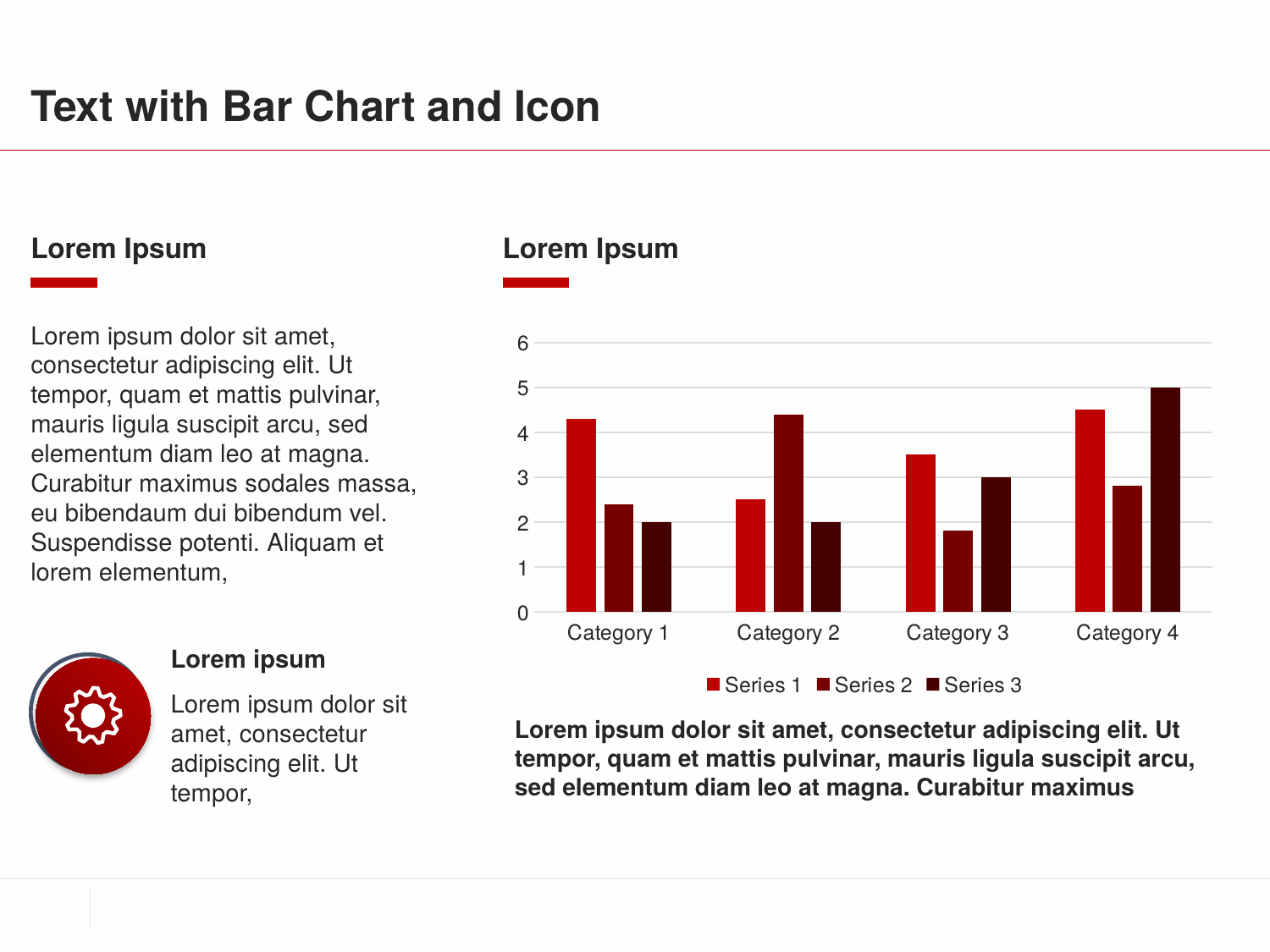

# Text with Bar Chart and Icon
Lorem Ipsum
Lorem Ipsum
Lorem ipsum dolor sit amet, consectetur adipiscing elit. Ut tempor, quam et mattis pulvinar, mauris ligula suscipit arcu, sed elementum diam leo at magna. Curabitur maximus sodales massa, eu bibendaum dui bibendum vel. Suspendisse potenti. Aliquam et lorem elementum,

### Chart

| Category | Series 1 | Series 2 | Series 3 |
|---|---|---|---|
| Category 1 | 4.3 | 2.4 | 2.0 |
| Category 2 | 2.5 | 4.4 | 2.0 |
| Category 3 | 3.5 | 1.8 | 3.0 |
| Category 4 | 4.5 | 2.8 | 5.0 |
Lorem ipsum

Lorem ipsum dolor sit amet, consectetur adipiscing elit. Ut tempor,
Lorem ipsum dolor sit amet, consectetur adipiscing elit. Ut tempor, quam et mattis pulvinar, mauris ligula suscipit arcu, sed elementum diam leo at magna. Curabitur maximus